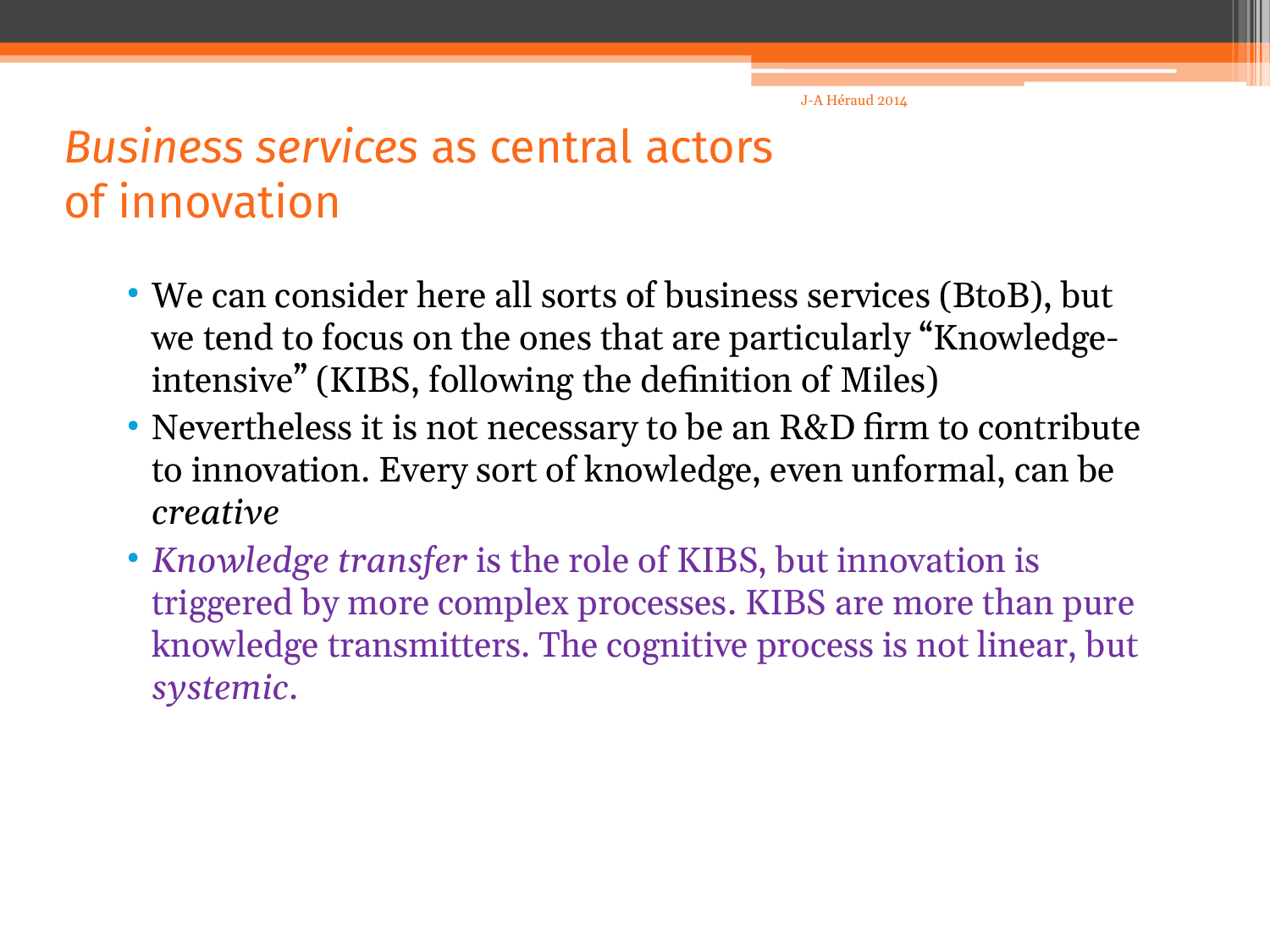

5
# Business services as central actors of innovation
J-A Héraud 2014
We can consider here all sorts of business services (BtoB), but we tend to focus on the ones that are particularly “Knowledge-intensive” (KIBS, following the definition of Miles)
Nevertheless it is not necessary to be an R&D firm to contribute to innovation. Every sort of knowledge, even unformal, can be creative
Knowledge transfer is the role of KIBS, but innovation is triggered by more complex processes. KIBS are more than pure knowledge transmitters. The cognitive process is not linear, but systemic.